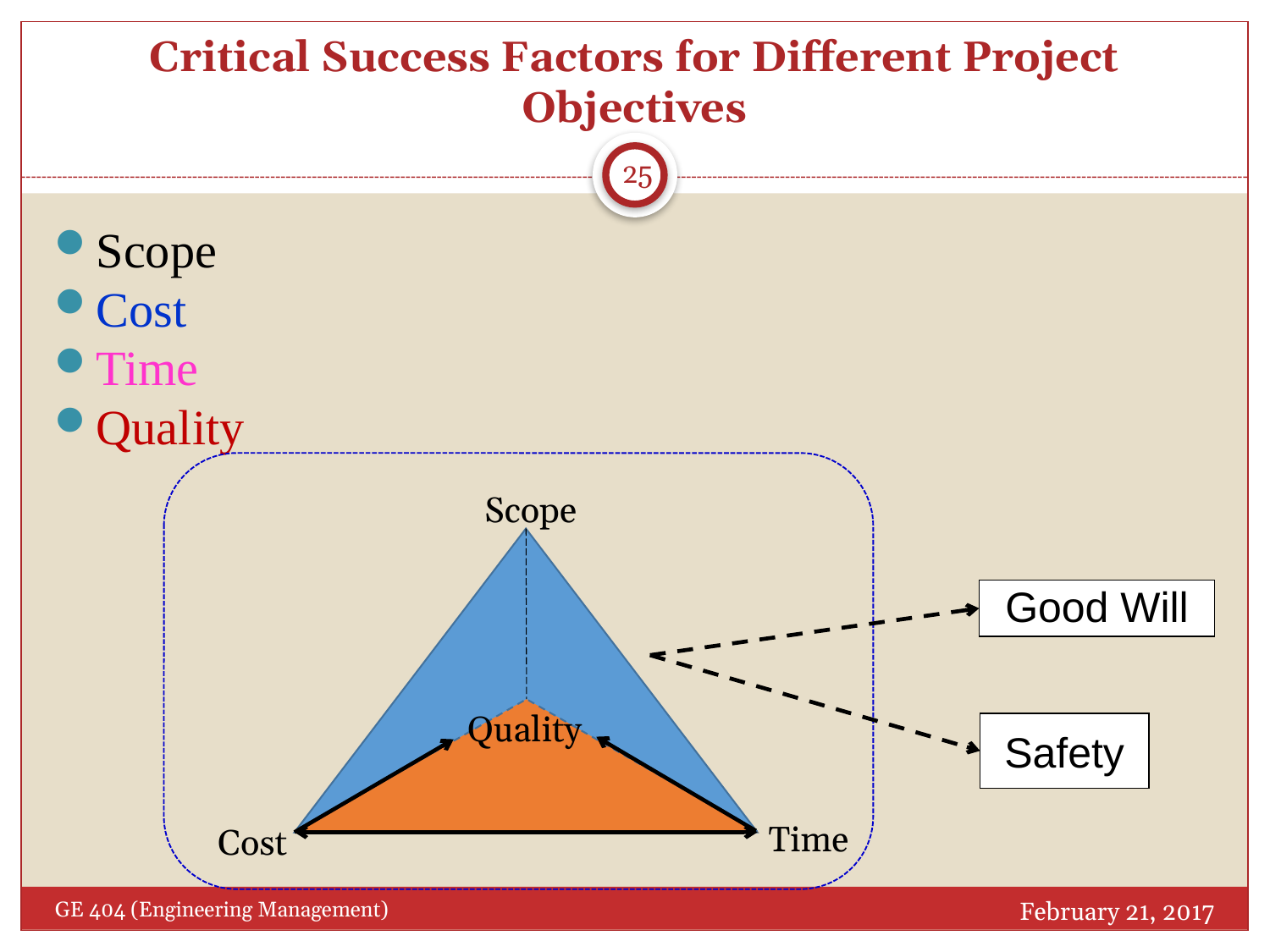

# Critical Success Factors for Different Project Objectives
25
Scope
Cost
Time
Quality

Scope

Quality

Time
Cost
Good Will
Safety
February 21, 2017
GE 404 (Engineering Management)